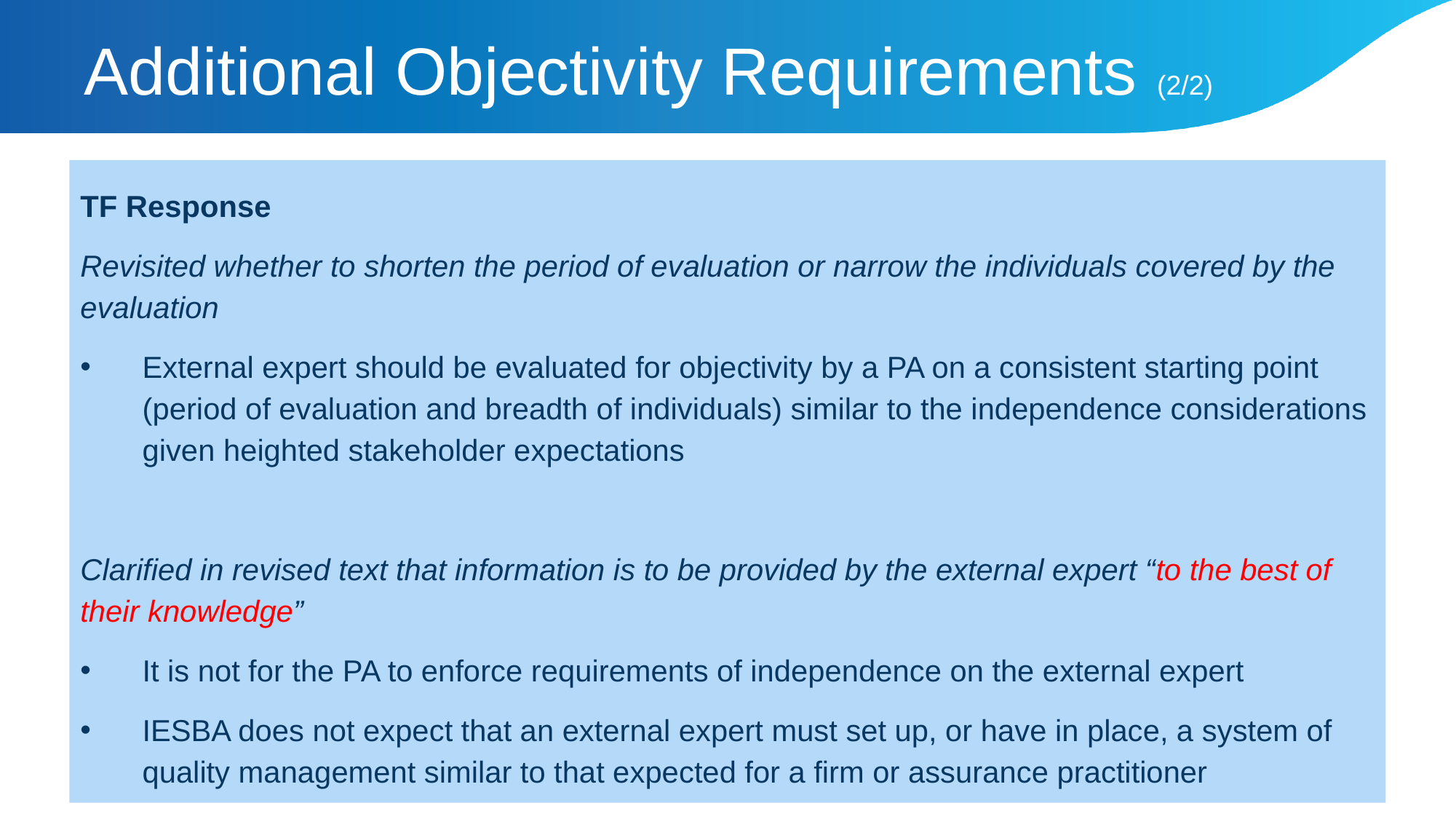

# Additional Objectivity Requirements (2/2)
TF Response
Revisited whether to shorten the period of evaluation or narrow the individuals covered by the evaluation
External expert should be evaluated for objectivity by a PA on a consistent starting point (period of evaluation and breadth of individuals) similar to the independence considerations given heighted stakeholder expectations

Clarified in revised text that information is to be provided by the external expert “to the best of their knowledge”
It is not for the PA to enforce requirements of independence on the external expert
IESBA does not expect that an external expert must set up, or have in place, a system of quality management similar to that expected for a firm or assurance practitioner
47